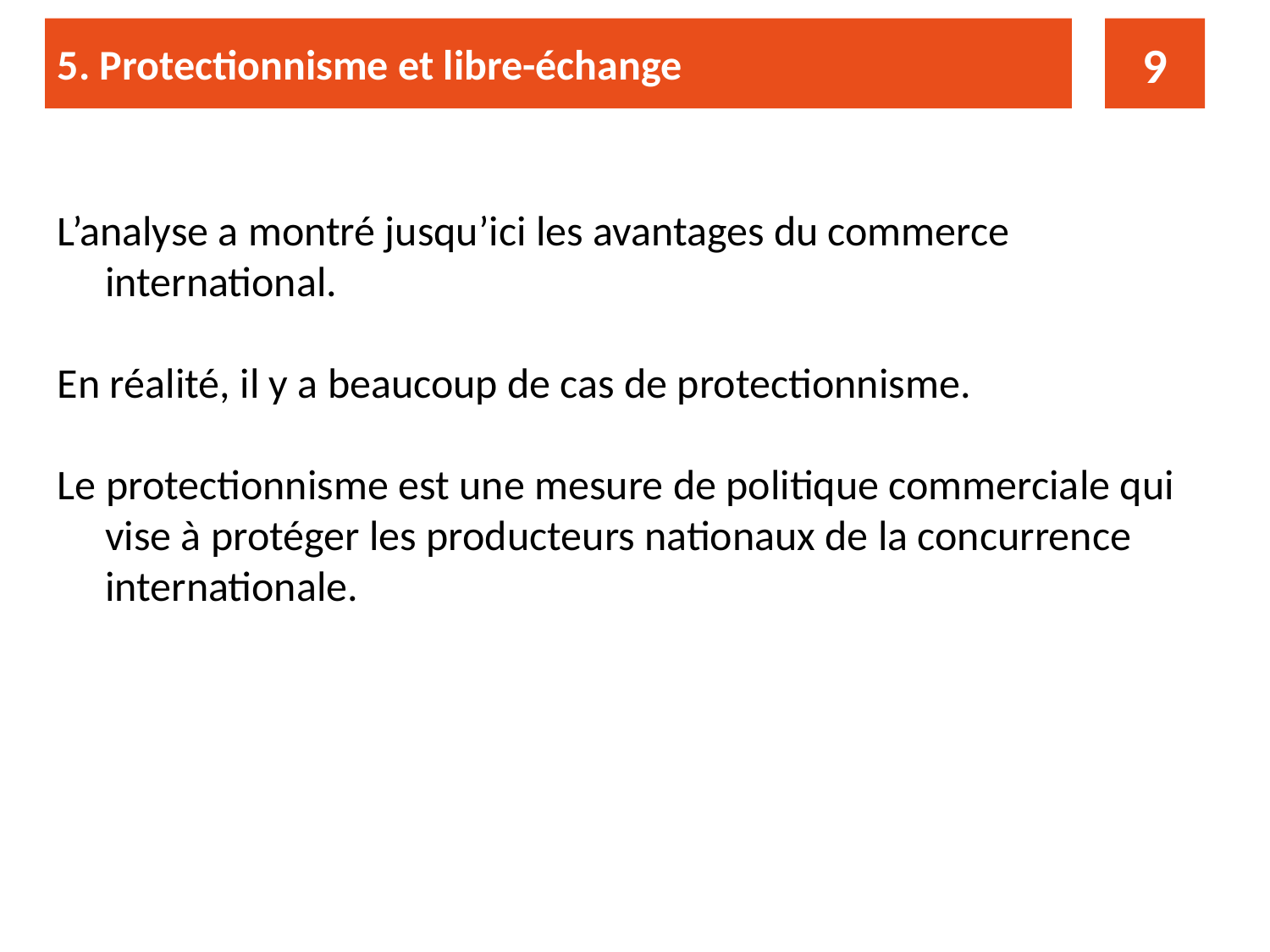

5. Protectionnisme et libre-échange
9

L’analyse a montré jusqu’ici les avantages du commerce international.

En réalité, il y a beaucoup de cas de protectionnisme.

Le protectionnisme est une mesure de politique commerciale qui vise à protéger les producteurs nationaux de la concurrence internationale.